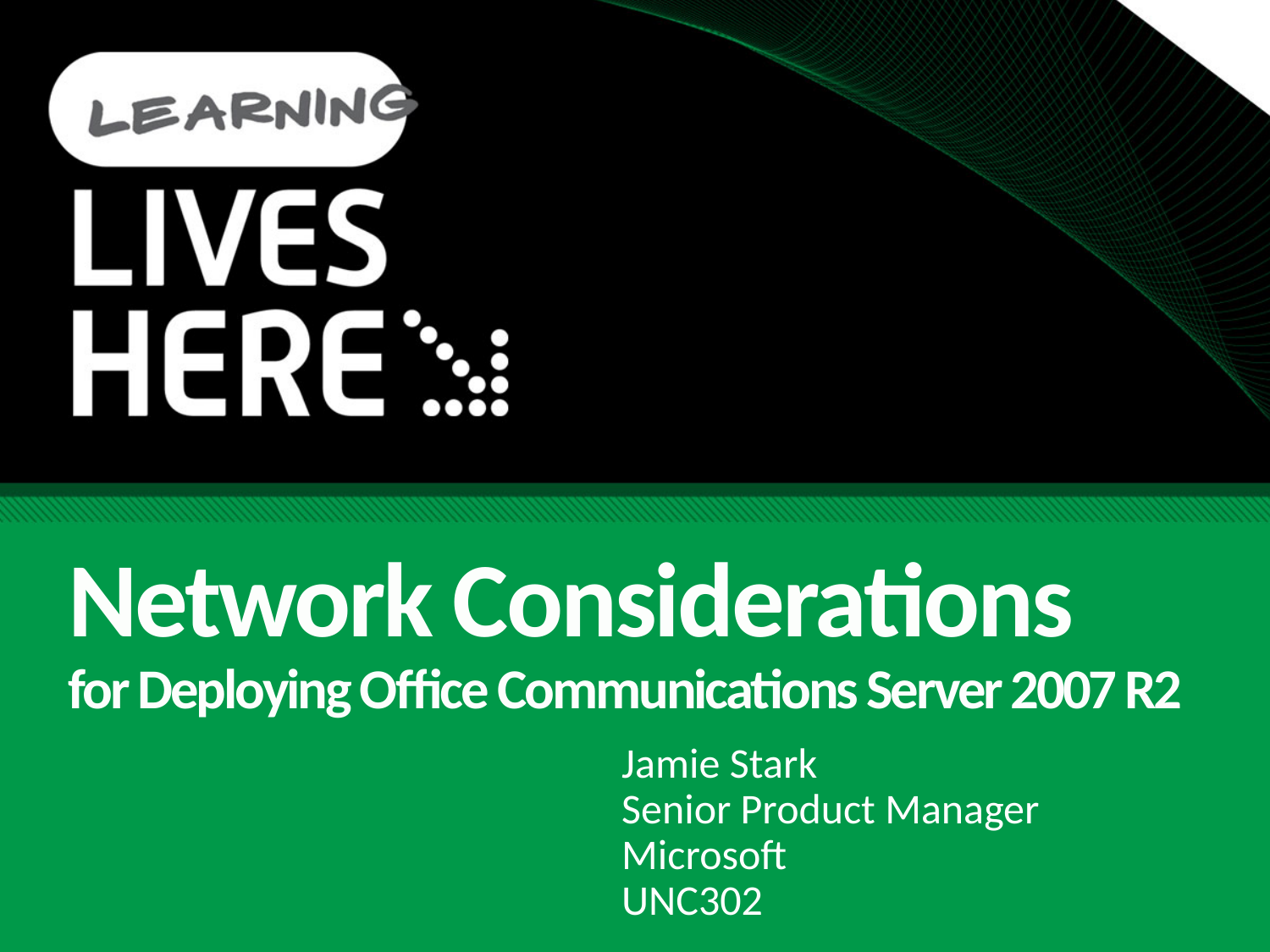

# Network Considerations for Deploying Office Communications Server 2007 R2
Jamie Stark
Senior Product Manager
Microsoft
UNC302